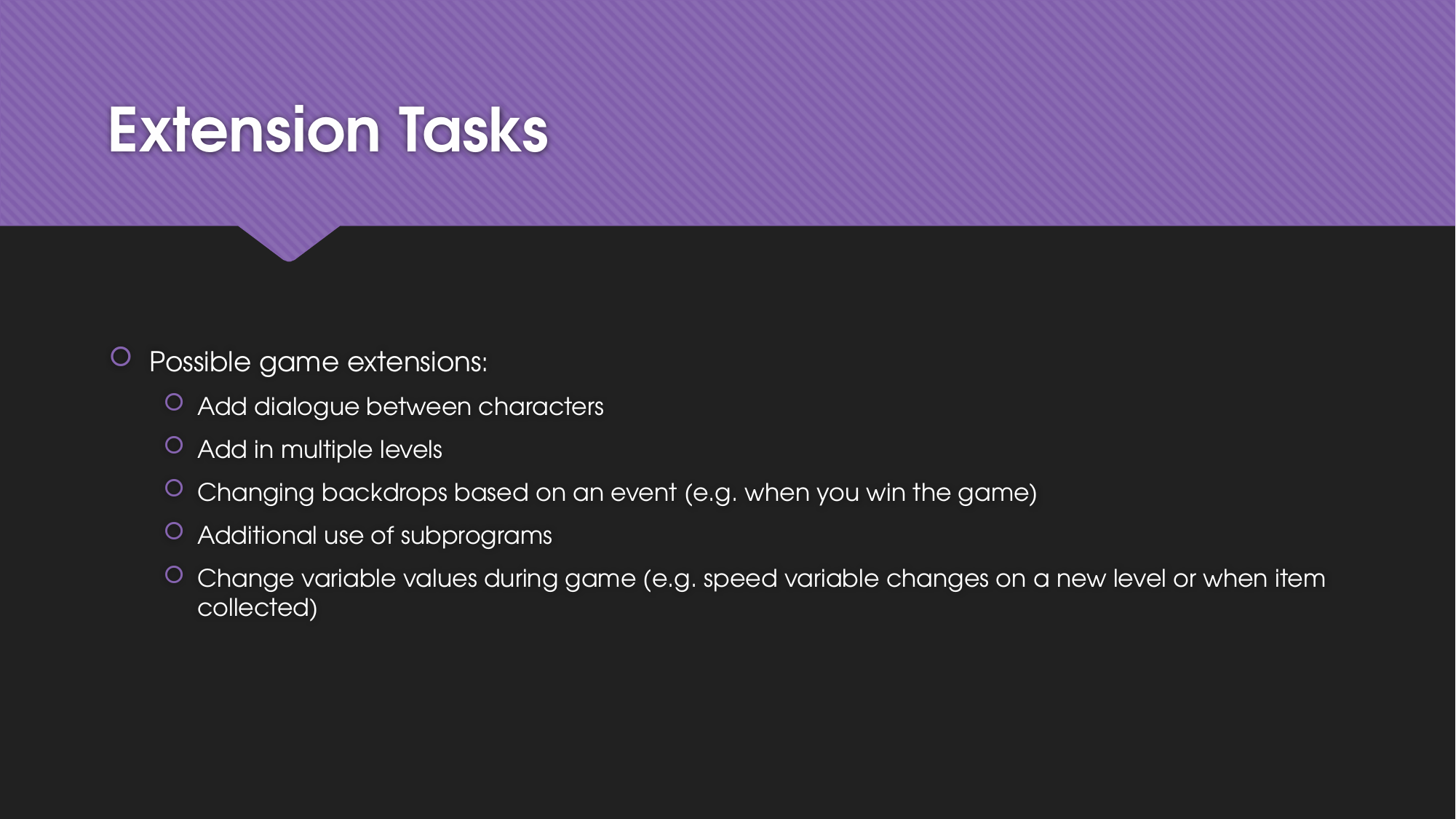

# Extension Tasks
Possible game extensions:
Add dialogue between characters
Add in multiple levels
Changing backdrops based on an event (e.g. when you win the game)
Additional use of subprograms
Change variable values during game (e.g. speed variable changes on a new level or when item collected)